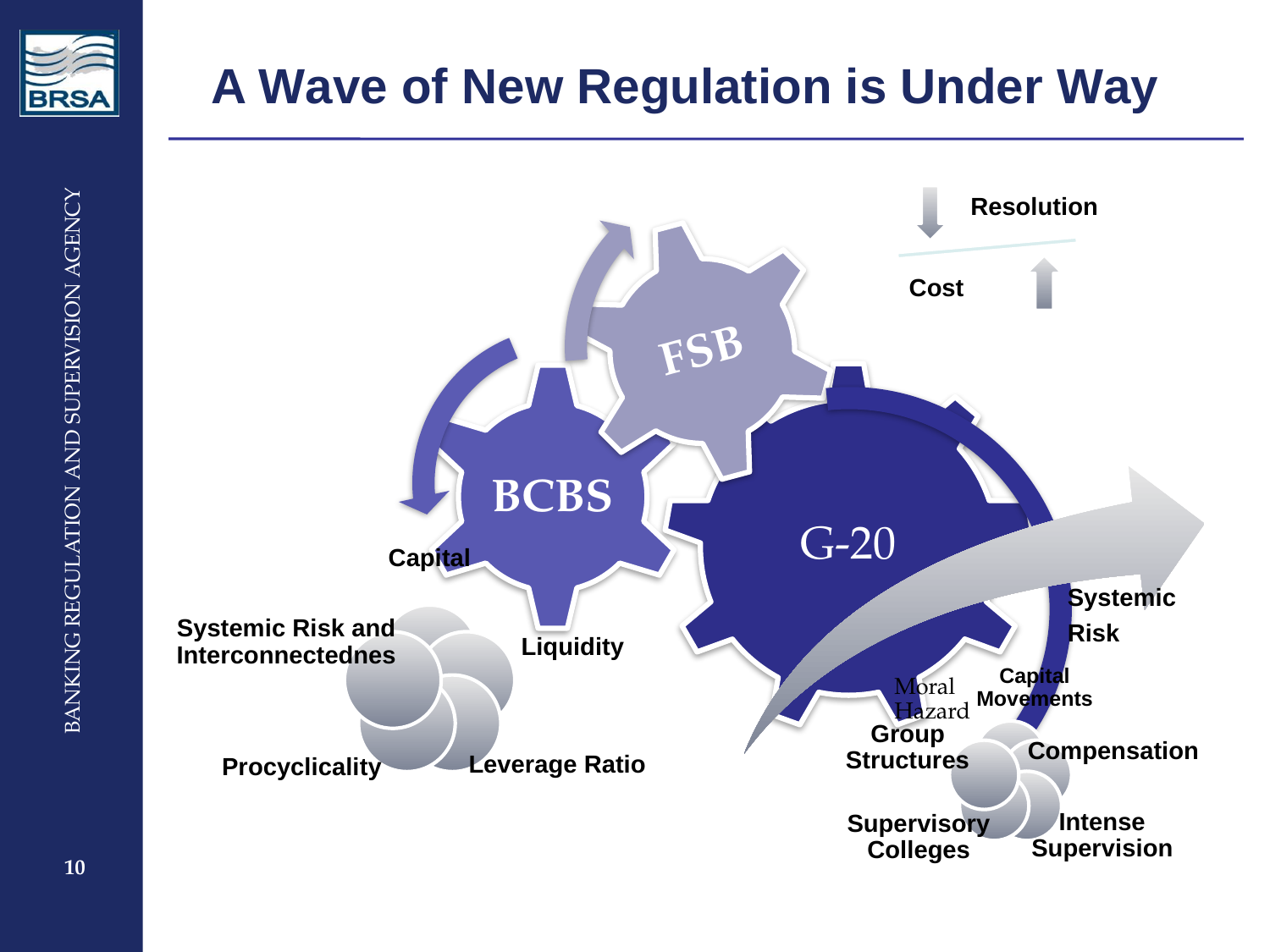

# A Wave of New Regulation is Under Way

Resolution
Cost
G-20
BCBS
FSB

Capital
Liquidity
Leverage Ratio
Procyclicality
Systemic Risk and Interconnectednes

Systemic
Risk
Capital Movements
Compensation
Intense Supervision
Supervisory Colleges
Group Structures

Moral Hazard